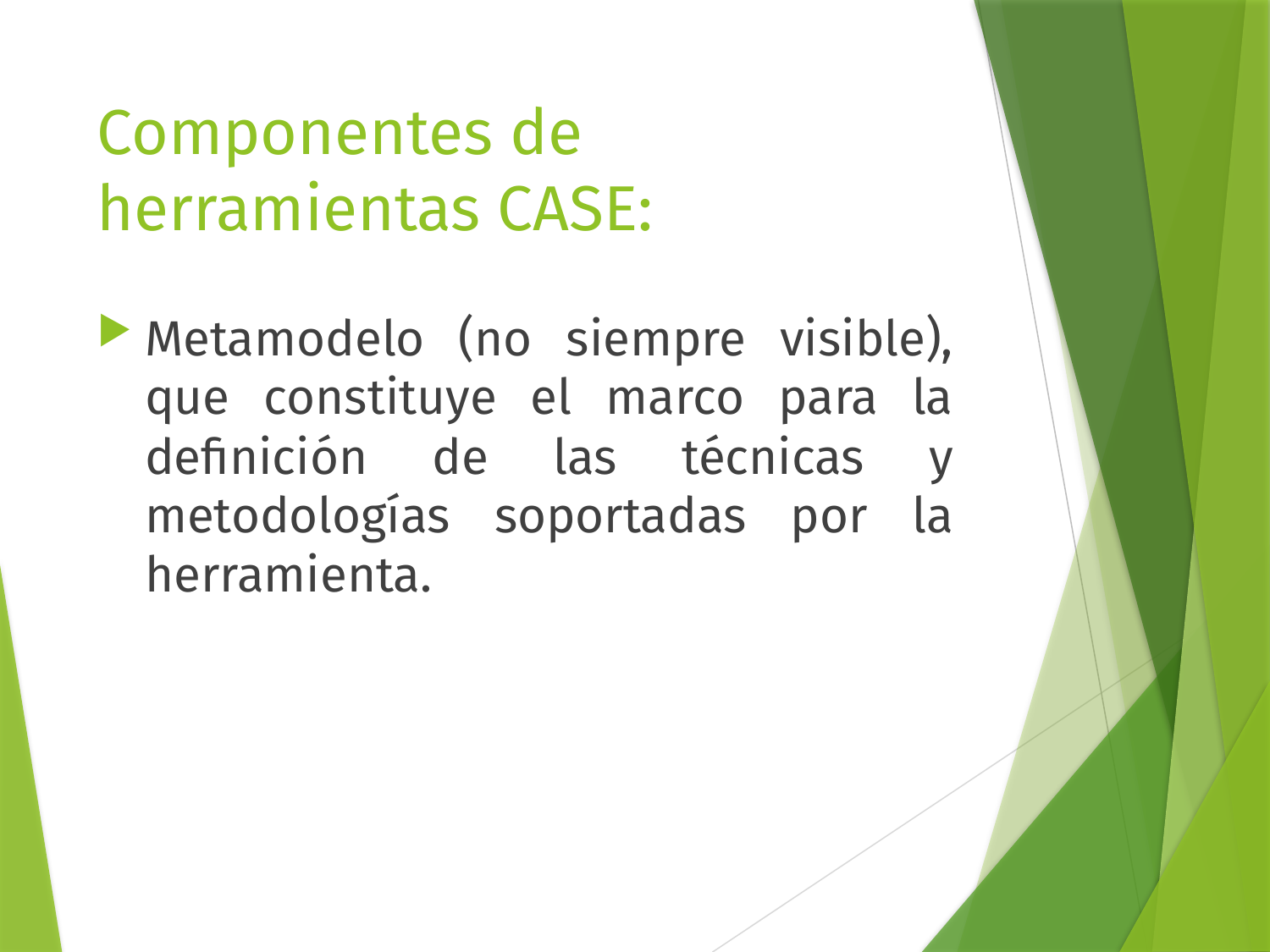

# Componentes de herramientas CASE:
Metamodelo (no siempre visible), que constituye el marco para la definición de las técnicas y metodologías soportadas por la herramienta.